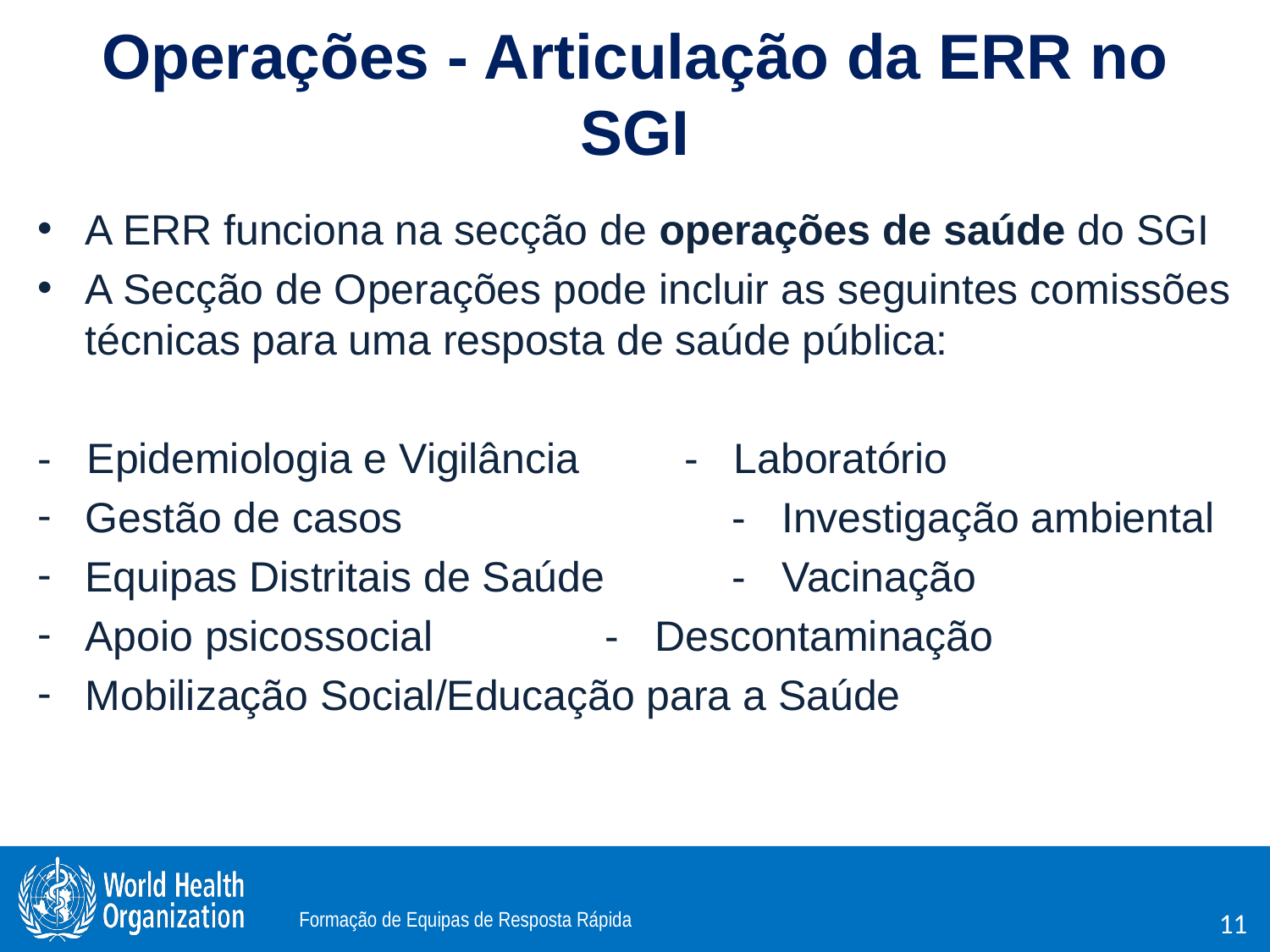

# Operações - Articulação da ERR no SGI
A ERR funciona na secção de operações de saúde do SGI
A Secção de Operações pode incluir as seguintes comissões técnicas para uma resposta de saúde pública:

-   Epidemiologia e Vigilância	 -   Laboratório
Gestão de casos			 -   Investigação ambiental
Equipas Distritais de Saúde	 -   Vacinação
Apoio psicossocial 		 -   Descontaminação
Mobilização Social/Educação para a Saúde